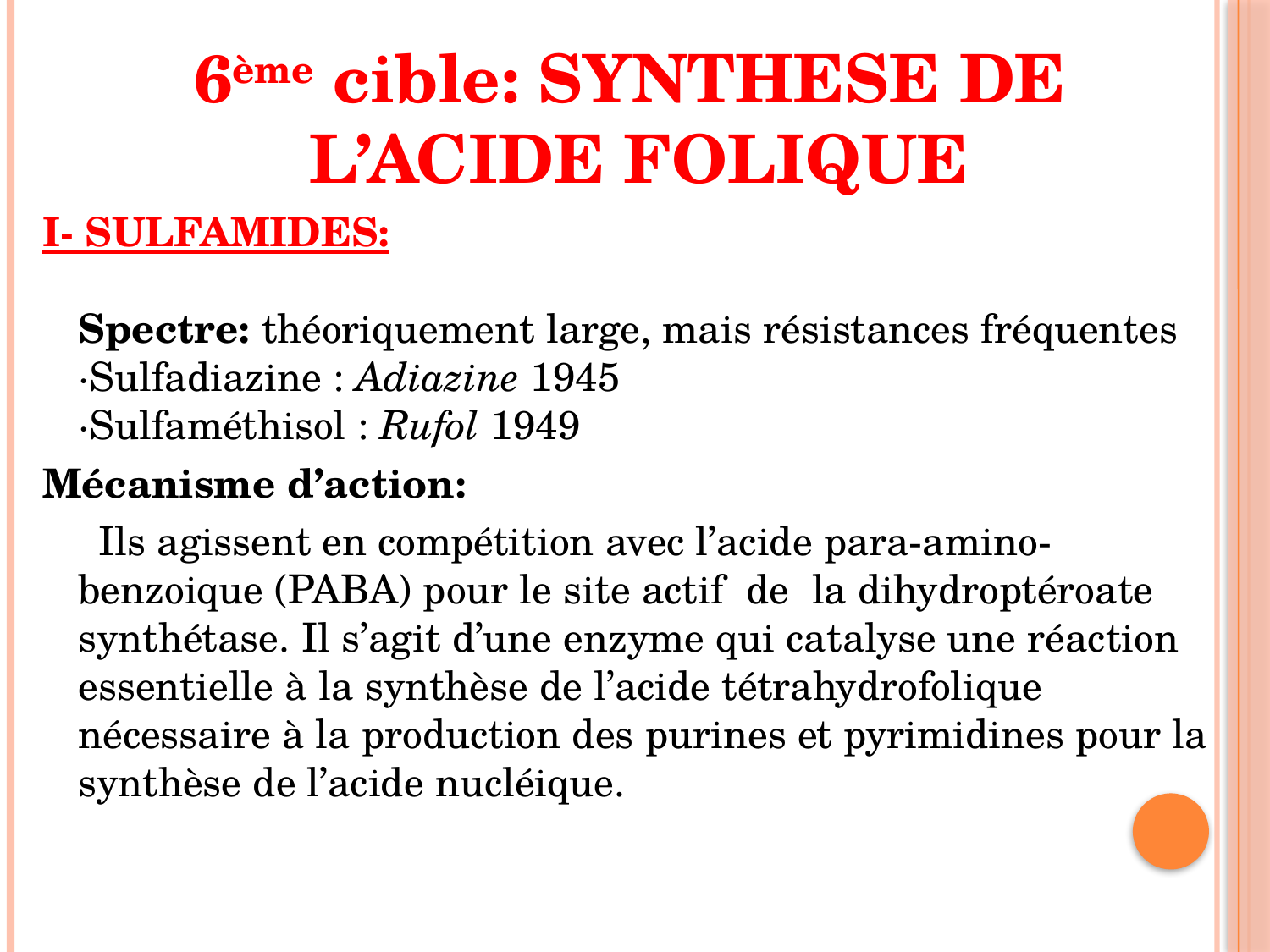

6ème cible: SYNTHESE DE L’ACIDE FOLIQUE
I- SULFAMIDES:
Spectre: théoriquement large, mais résistances fréquentes
·Sulfadiazine : Adiazine 1945
·Sulfaméthisol : Rufol 1949
Mécanisme d’action:
     Ils agissent en compétition avec l’acide para-amino-benzoique (PABA) pour le site actif  de  la dihydroptéroate synthétase. Il s’agit d’une enzyme qui catalyse une réaction essentielle à la synthèse de l’acide tétrahydrofolique nécessaire à la production des purines et pyrimidines pour la synthèse de l’acide nucléique.